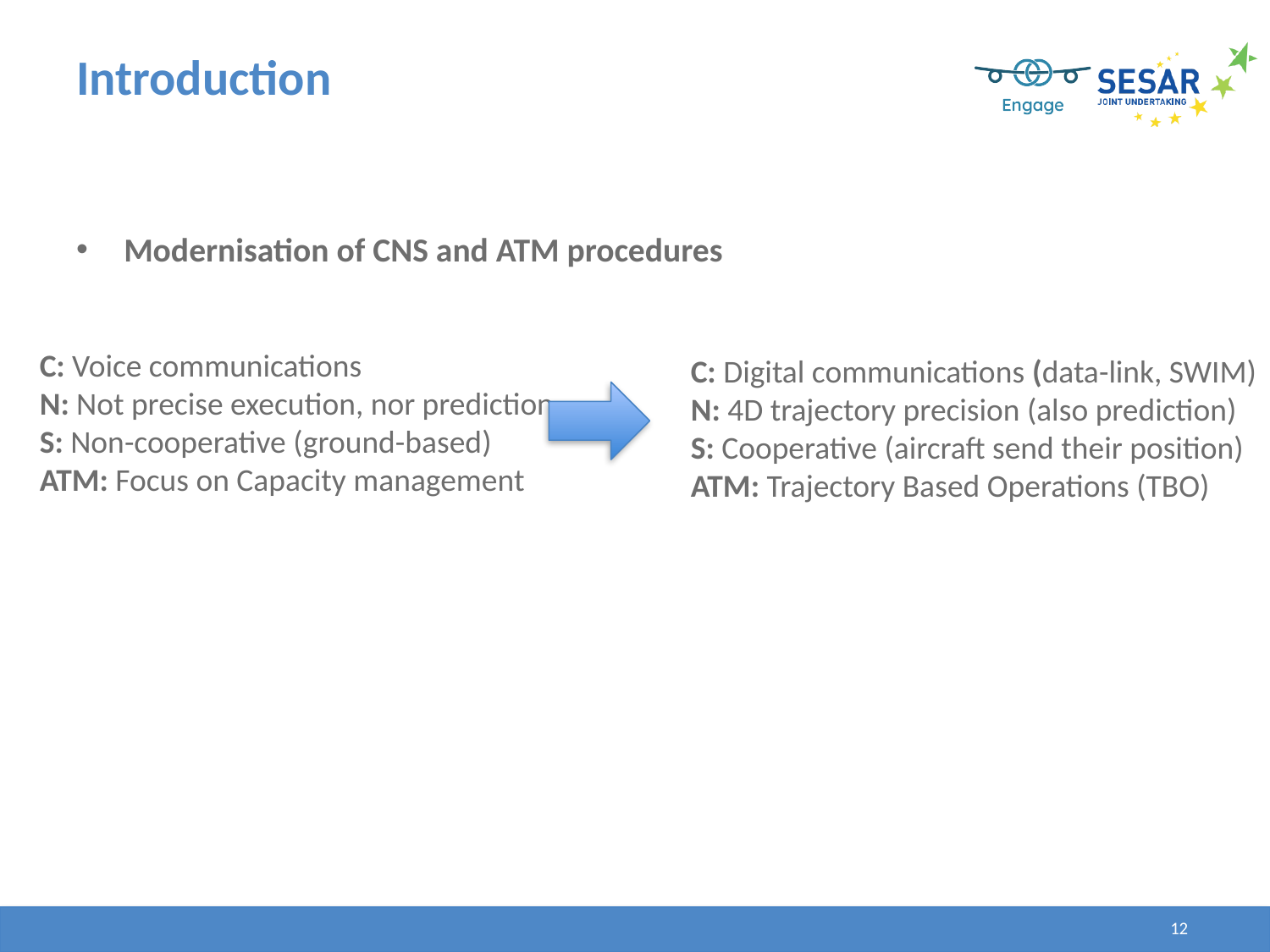

# Introduction
Modernisation of CNS and ATM procedures

C: Voice communications
N: Not precise execution, nor prediction
S: Non-cooperative (ground-based)
ATM: Focus on Capacity management
C: Digital communications (data-link, SWIM)
N: 4D trajectory precision (also prediction)
S: Cooperative (aircraft send their position)
ATM: Trajectory Based Operations (TBO)

12